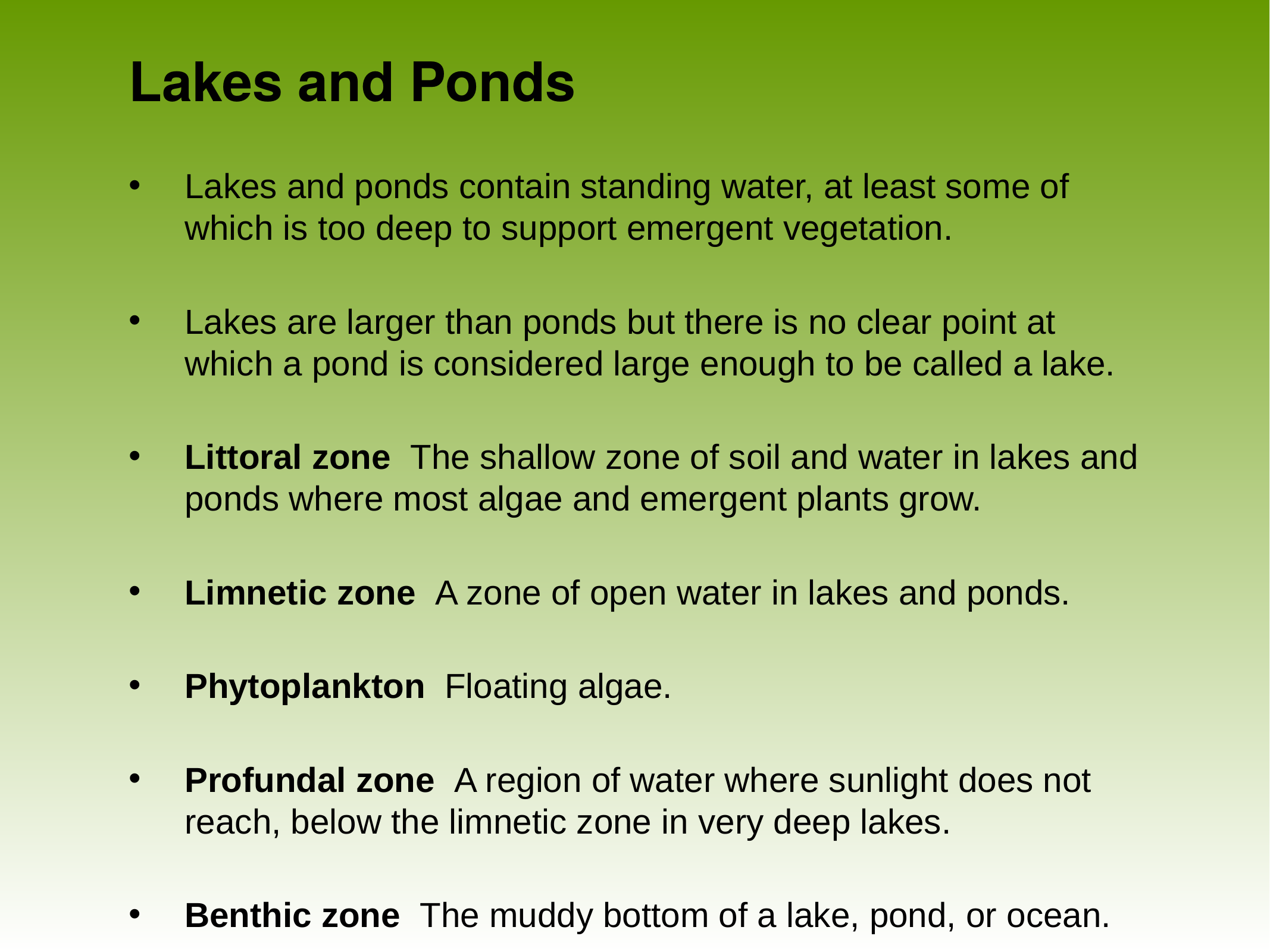

# Lakes and Ponds
Lakes and ponds contain standing water, at least some of which is too deep to support emergent vegetation.
Lakes are larger than ponds but there is no clear point at which a pond is considered large enough to be called a lake.
Littoral zone  The shallow zone of soil and water in lakes and ponds where most algae and emergent plants grow.
Limnetic zone  A zone of open water in lakes and ponds.
Phytoplankton  Floating algae.
Profundal zone  A region of water where sunlight does not reach, below the limnetic zone in very deep lakes.
Benthic zone  The muddy bottom of a lake, pond, or ocean.